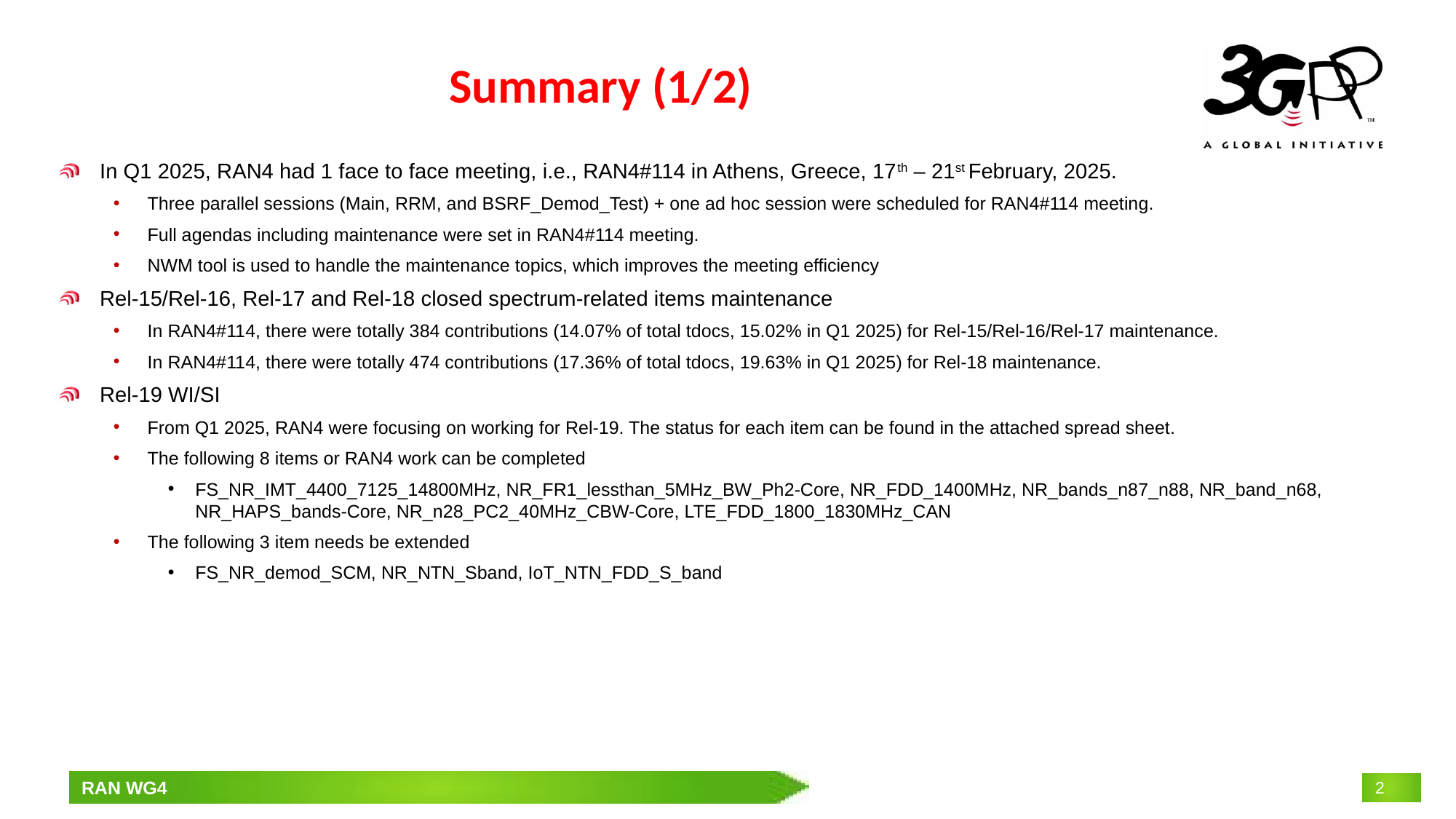

# Summary (1/2)
In Q1 2025, RAN4 had 1 face to face meeting, i.e., RAN4#114 in Athens, Greece, 17th – 21st February, 2025.
Three parallel sessions (Main, RRM, and BSRF_Demod_Test) + one ad hoc session were scheduled for RAN4#114 meeting.
Full agendas including maintenance were set in RAN4#114 meeting.
NWM tool is used to handle the maintenance topics, which improves the meeting efficiency
Rel-15/Rel-16, Rel-17 and Rel-18 closed spectrum-related items maintenance
In RAN4#114, there were totally 384 contributions (14.07% of total tdocs, 15.02% in Q1 2025) for Rel-15/Rel-16/Rel-17 maintenance.
In RAN4#114, there were totally 474 contributions (17.36% of total tdocs, 19.63% in Q1 2025) for Rel-18 maintenance.
Rel-19 WI/SI
From Q1 2025, RAN4 were focusing on working for Rel-19. The status for each item can be found in the attached spread sheet.
The following 8 items or RAN4 work can be completed
FS_NR_IMT_4400_7125_14800MHz, NR_FR1_lessthan_5MHz_BW_Ph2-Core, NR_FDD_1400MHz, NR_bands_n87_n88, NR_band_n68, NR_HAPS_bands-Core, NR_n28_PC2_40MHz_CBW-Core, LTE_FDD_1800_1830MHz_CAN
The following 3 item needs be extended
FS_NR_demod_SCM, NR_NTN_Sband, IoT_NTN_FDD_S_band